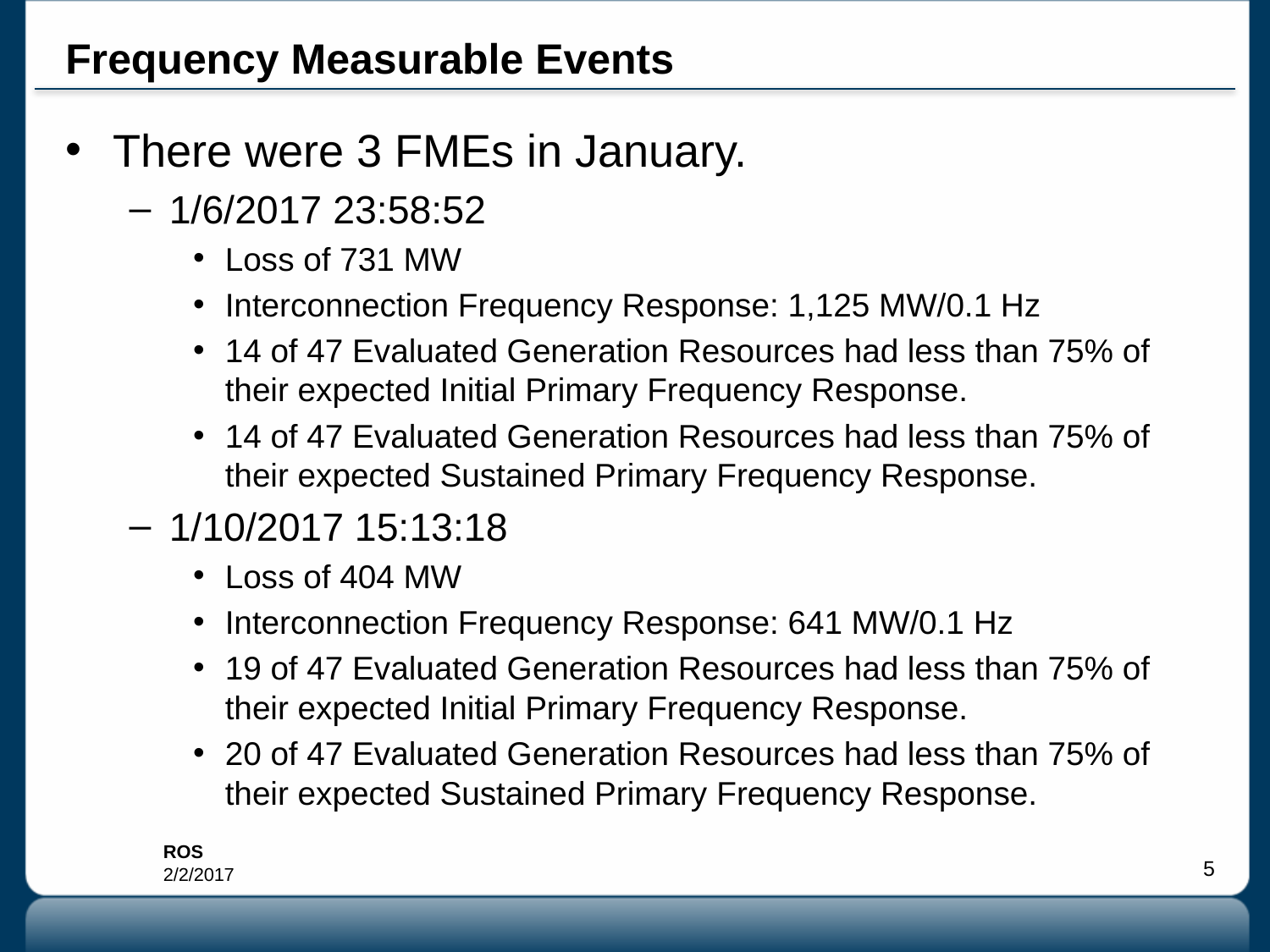

# Frequency Measurable Events
There were 3 FMEs in January.
1/6/2017 23:58:52
Loss of 731 MW
Interconnection Frequency Response: 1,125 MW/0.1 Hz
14 of 47 Evaluated Generation Resources had less than 75% of their expected Initial Primary Frequency Response.
14 of 47 Evaluated Generation Resources had less than 75% of their expected Sustained Primary Frequency Response.
1/10/2017 15:13:18
Loss of 404 MW
Interconnection Frequency Response: 641 MW/0.1 Hz
19 of 47 Evaluated Generation Resources had less than 75% of their expected Initial Primary Frequency Response.
20 of 47 Evaluated Generation Resources had less than 75% of their expected Sustained Primary Frequency Response.